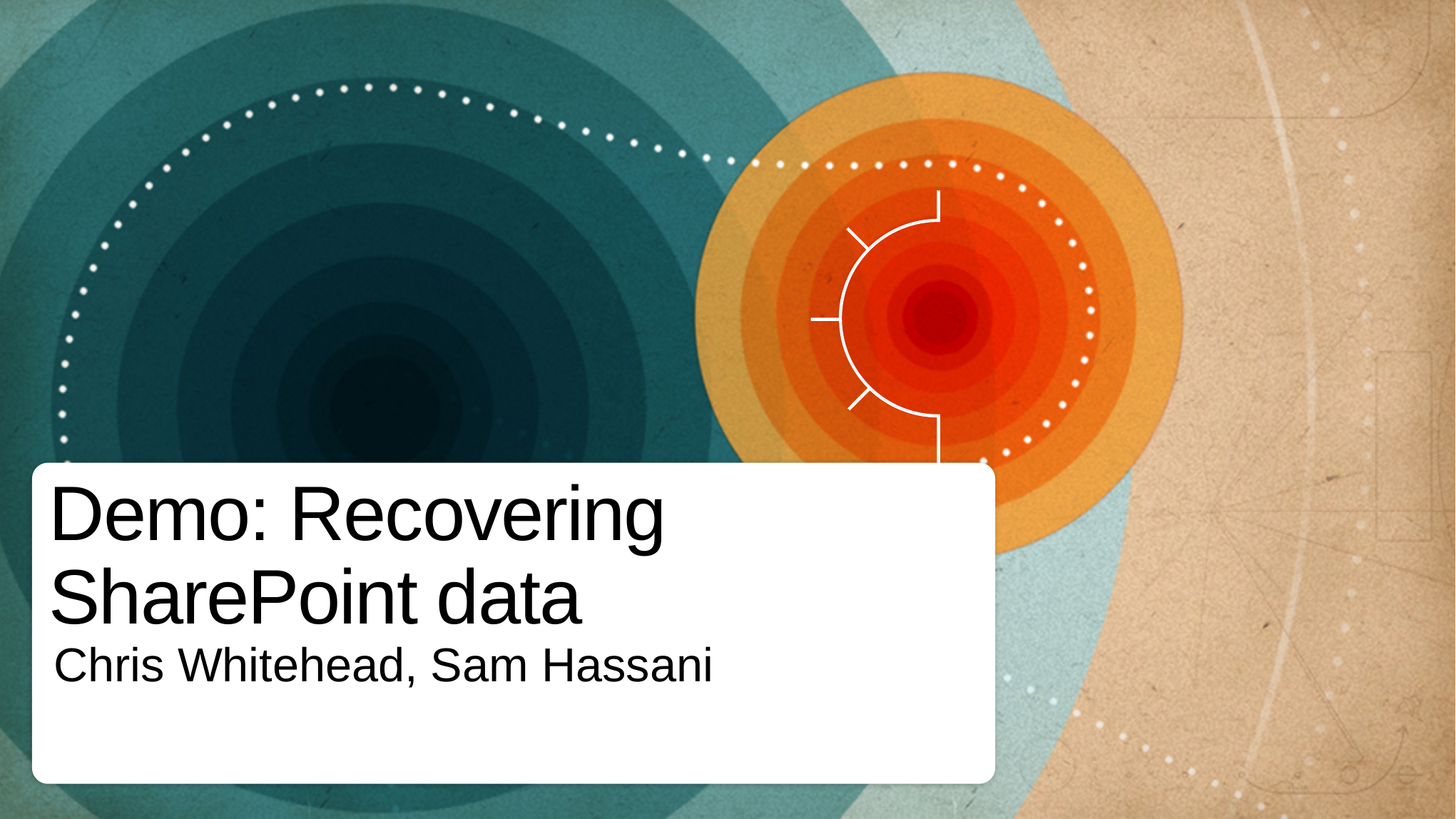

# Demo: Recovering SharePoint data
Chris Whitehead, Sam Hassani